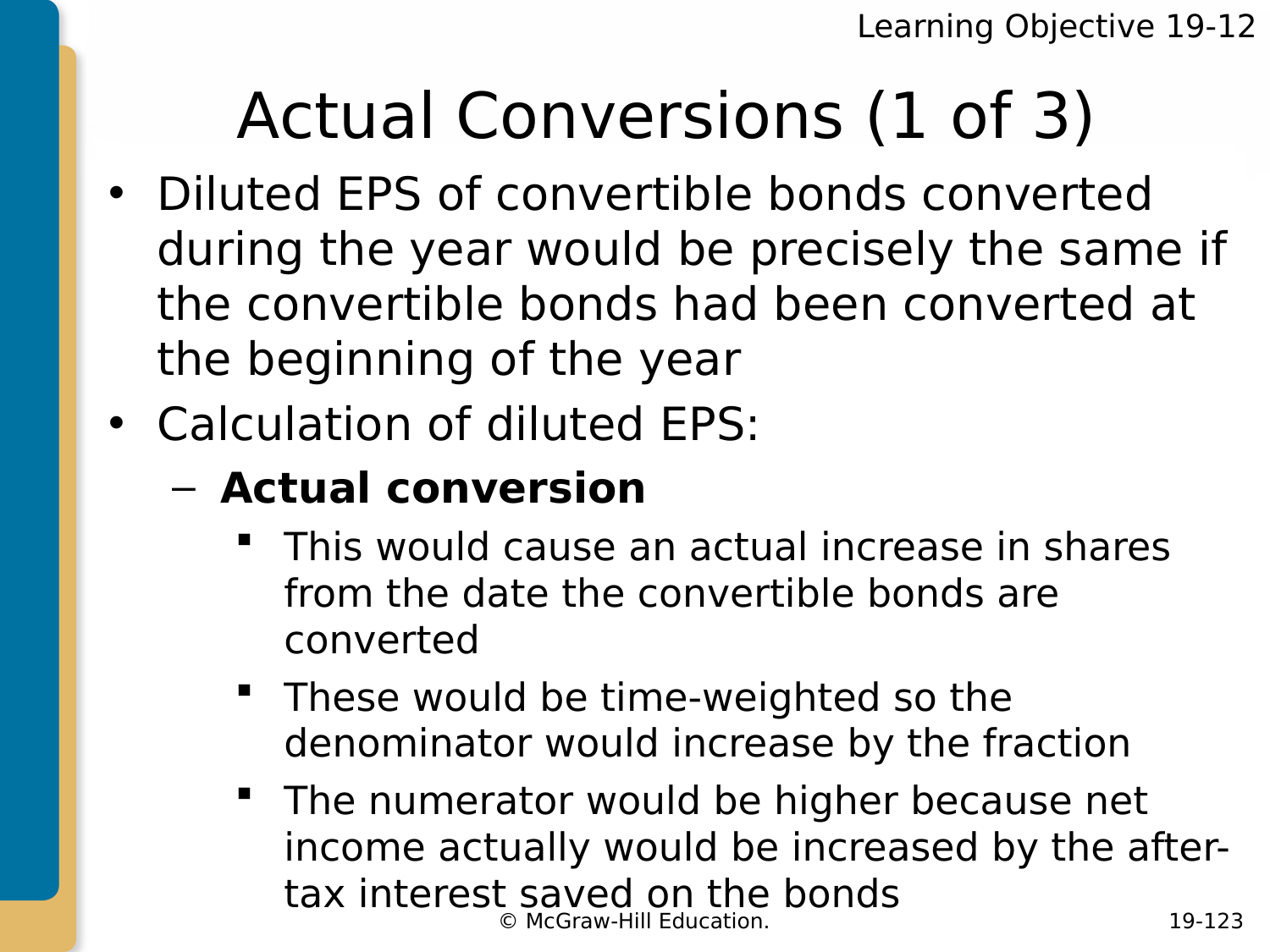

Learning Objective 19-12
# Actual Conversions (1 of 3)
Diluted EPS of convertible bonds converted during the year would be precisely the same if the convertible bonds had been converted at the beginning of the year
Calculation of diluted EPS:
Actual conversion
This would cause an actual increase in shares from the date the convertible bonds are converted
These would be time-weighted so the denominator would increase by the fraction
The numerator would be higher because net income actually would be increased by the after-tax interest saved on the bonds